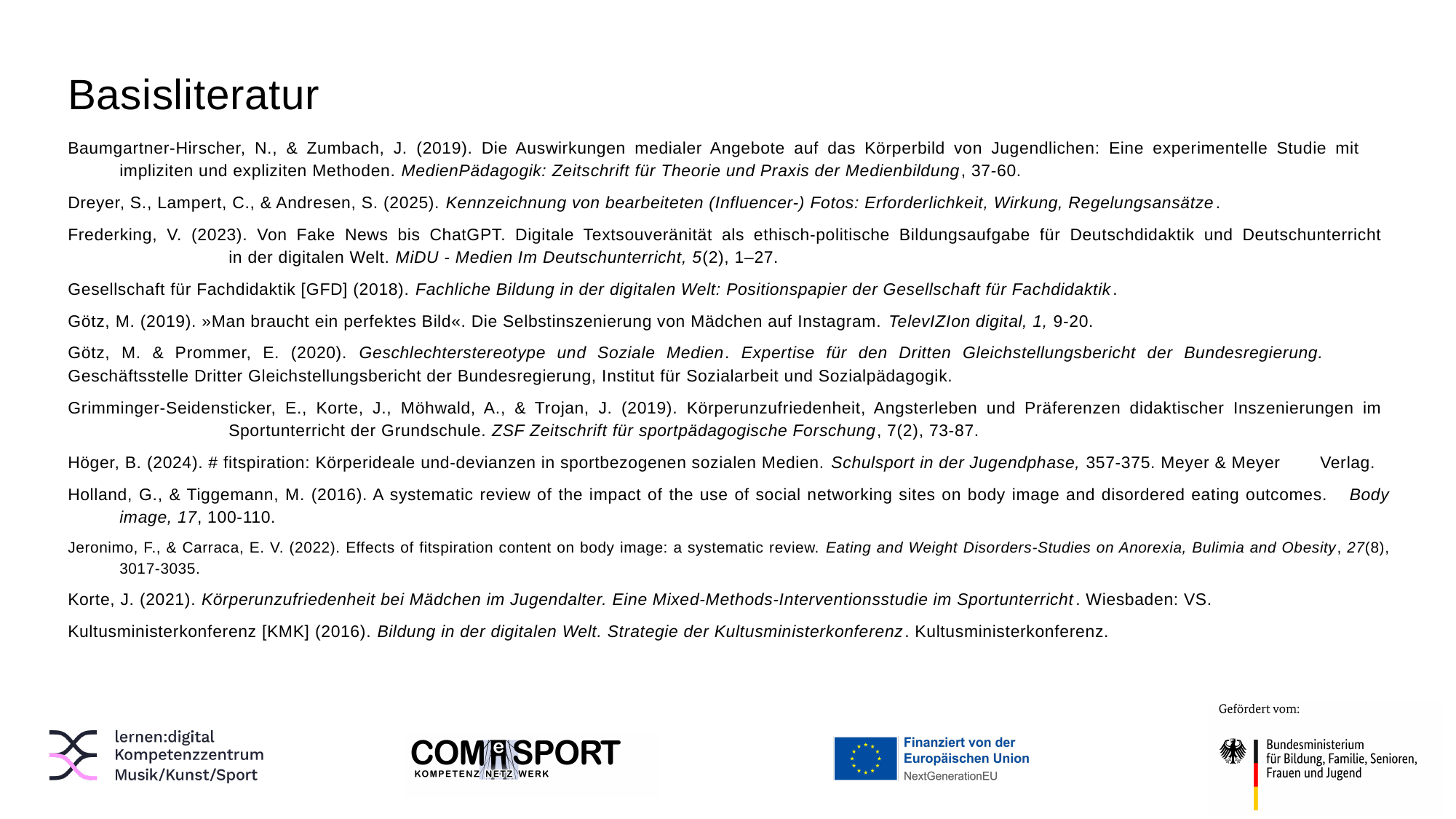

# Basisliteratur
Baumgartner-Hirscher, N., & Zumbach, J. (2019). Die Auswirkungen medialer Angebote auf das Körperbild von Jugendlichen: Eine experimentelle Studie mit 	impliziten und expliziten Methoden. MedienPädagogik: Zeitschrift für Theorie und Praxis der Medienbildung, 37-60.
Dreyer, S., Lampert, C., & Andresen, S. (2025). Kennzeichnung von bearbeiteten (Influencer-) Fotos: Erforderlichkeit, Wirkung, Regelungsansätze.
Frederking, V. (2023). Von Fake News bis ChatGPT. Digitale Textsouveränität als ethisch-politische Bildungsaufgabe für Deutschdidaktik und Deutschunterricht 	in der digitalen Welt. MiDU - Medien Im Deutschunterricht, 5(2), 1–27.
Gesellschaft für Fachdidaktik [GFD] (2018). Fachliche Bildung in der digitalen Welt: Positionspapier der Gesellschaft für Fachdidaktik.
Götz, M. (2019). »Man braucht ein perfektes Bild«. Die Selbstinszenierung von Mädchen auf Instagram. TelevIZIon digital, 1, 9-20.
Götz, M. & Prommer, E. (2020). Geschlechterstereotype und Soziale Medien. Expertise für den Dritten Gleichstellungsbericht der Bundesregierung.    	Geschäftsstelle Dritter Gleichstellungsbericht der Bundesregierung, Institut für Sozialarbeit und Sozialpädagogik.
Grimminger-Seidensticker, E., Korte, J., Möhwald, A., & Trojan, J. (2019). Körperunzufriedenheit, Angsterleben und Präferenzen didaktischer Inszenierungen im 	Sportunterricht der Grundschule. ZSF Zeitschrift für sportpädagogische Forschung, 7(2), 73-87.
Höger, B. (2024). # fitspiration: Körperideale und-devianzen in sportbezogenen sozialen Medien. Schulsport in der Jugendphase, 357-375. Meyer & Meyer 	Verlag.
Holland, G., & Tiggemann, M. (2016). A systematic review of the impact of the use of social networking sites on body image and disordered eating outcomes. 	Body image, 17, 100-110.
Jeronimo, F., & Carraca, E. V. (2022). Effects of fitspiration content on body image: a systematic review. Eating and Weight Disorders-Studies on Anorexia, Bulimia and Obesity, 27(8), 3017-3035.
Korte, J. (2021). Körperunzufriedenheit bei Mädchen im Jugendalter. Eine Mixed-Methods-Interventionsstudie im Sportunterricht. Wiesbaden: VS.
Kultusministerkonferenz [KMK] (2016). Bildung in der digitalen Welt. Strategie der Kultusministerkonferenz. Kultusministerkonferenz.